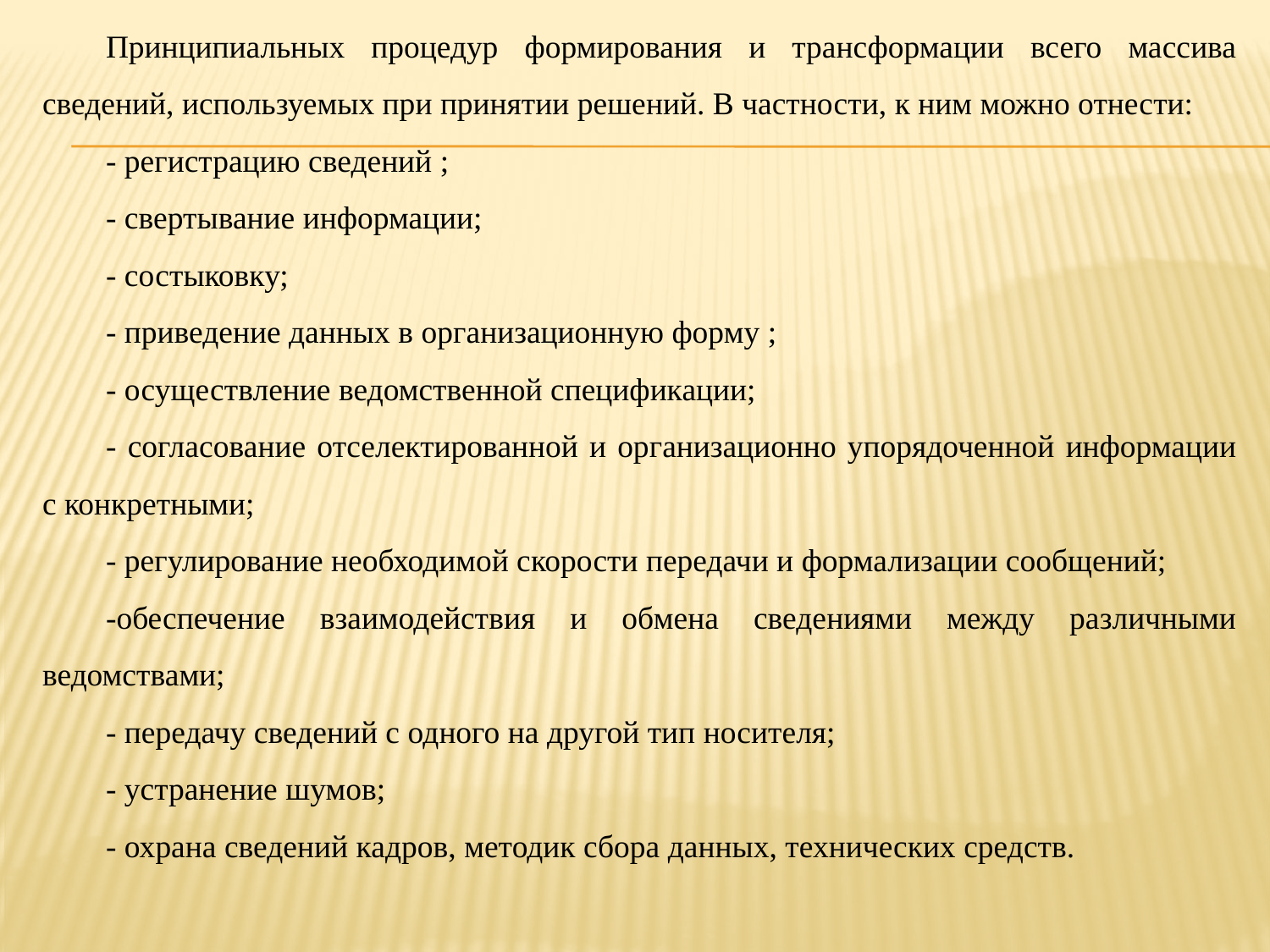

Принципиальных процедур формирования и трансформации всего массива сведений, используемых при принятии решений. В частности, к ним можно отнести:
- регистрацию сведений ;
- свертывание информации;
- состыковку;
- приведение данных в организационную форму ;
- осуществление ведомственной спецификации;
- согласование отселектированной и организационно упорядоченной информации с конкретными;
- регулирование необходимой скорости передачи и формализации сообщений;
-обеспечение взаимодействия и обмена сведениями между различными ведомствами;
- передачу сведений с одного на другой тип носителя;
- устранение шумов;
- охрана сведений кадров, методик сбора данных, технических средств.